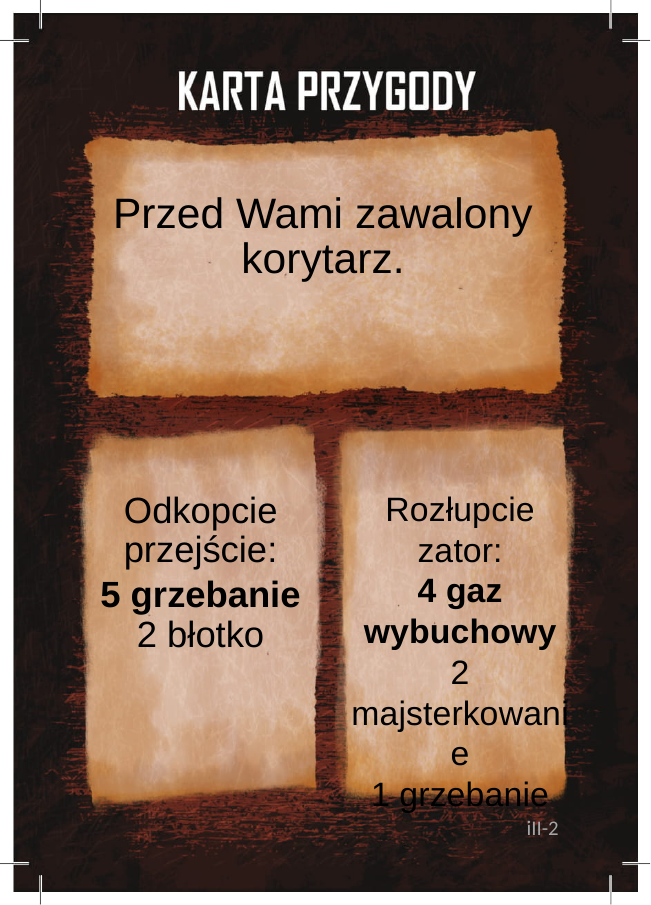

# Przed Wami zawalony korytarz.
Rozłupcie zator:
4 gaz wybuchowy
2 majsterkowanie
1 grzebanie
Odkopcie przejście:
5 grzebanie
2 błotko
iII-2